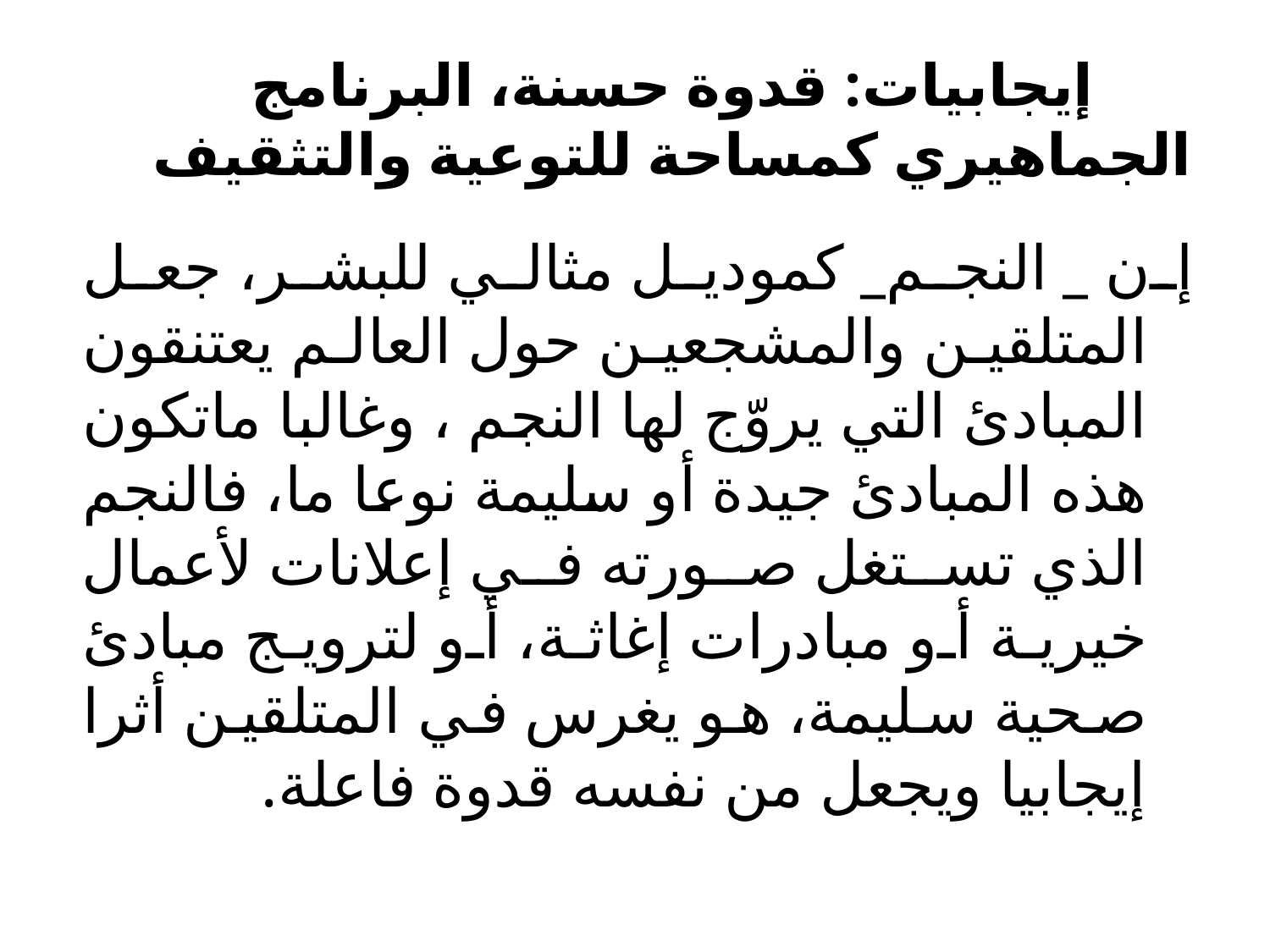

# إيجابيات: قدوة حسنة، البرنامج الجماهيري كمساحة للتوعية والتثقيف
إن _ النجم_ كموديل مثالي للبشر، جعل المتلقين والمشجعين حول العالم يعتنقون المبادئ التي يروّج لها النجم ، وغالبا ماتكون هذه المبادئ جيدة أو سليمة نوعا ما، فالنجم الذي تستغل صورته في إعلانات لأعمال خيرية أو مبادرات إغاثة، أو لترويج مبادئ صحية سليمة، هو يغرس في المتلقين أثرا إيجابيا ويجعل من نفسه قدوة فاعلة.